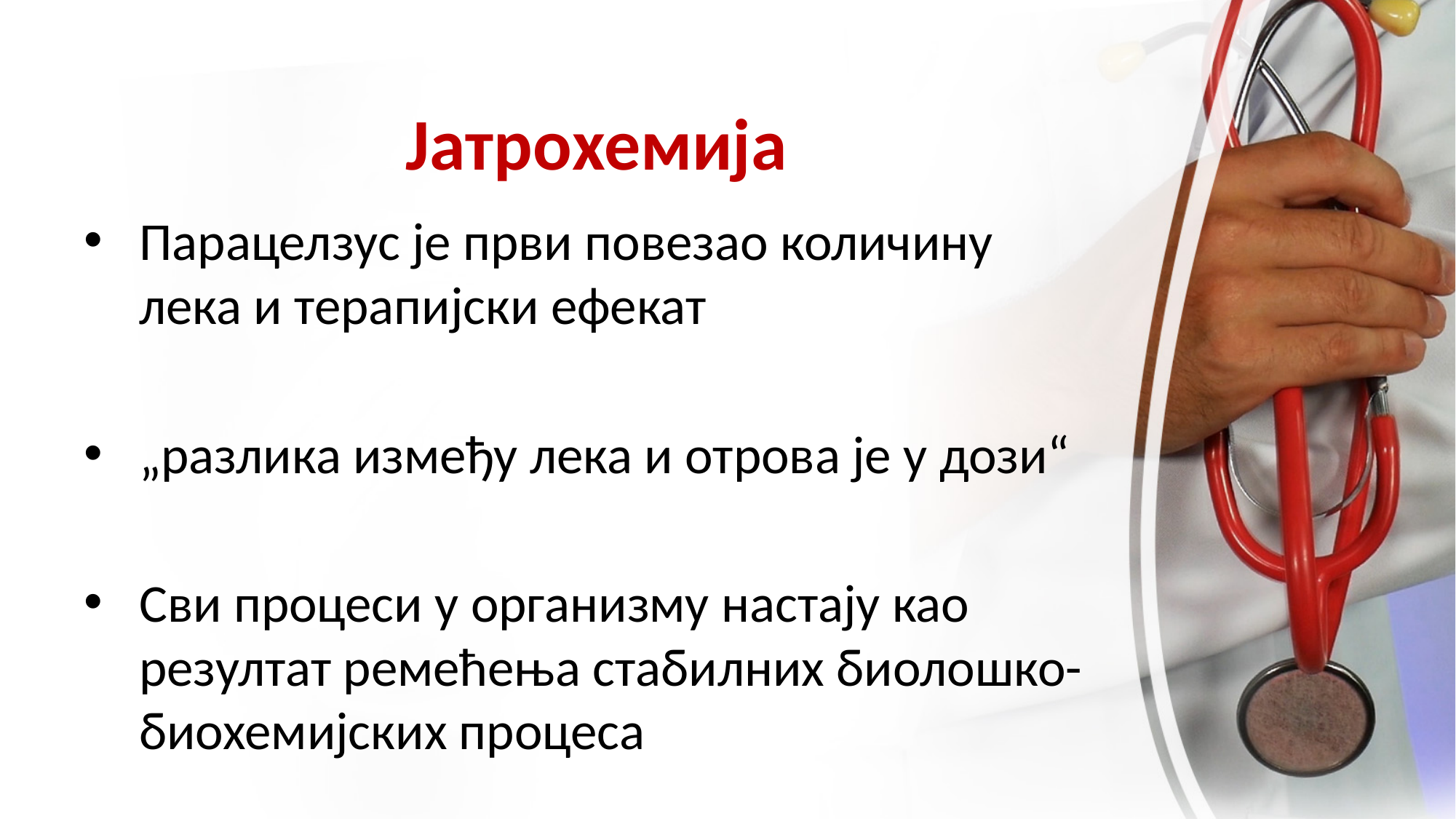

# Јатрохемија
Парацелзус је први повезао количину лека и терапијски ефекат

„разлика између лека и отрова је у дози“

Сви процеси у организму настају као резултат ремећења стабилних биолошко-биохемијских процеса